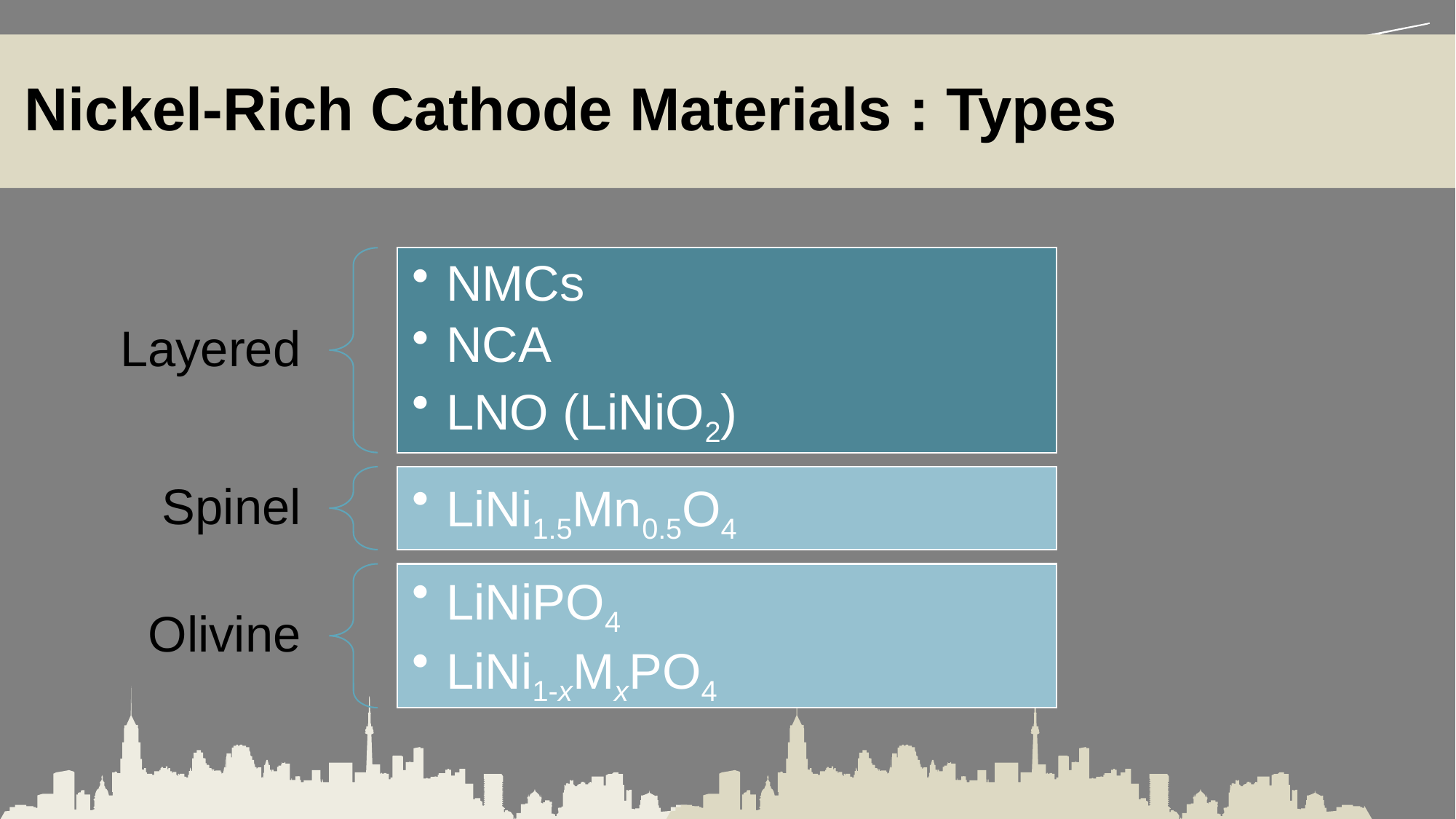

Nickel-Rich Cathode Materials : Types
Layered
NMCs
NCA
LNO (LiNiO2)
Spinel
LiNi1.5Mn0.5O4
Olivine
LiNiPO4
LiNi1-xMxPO4